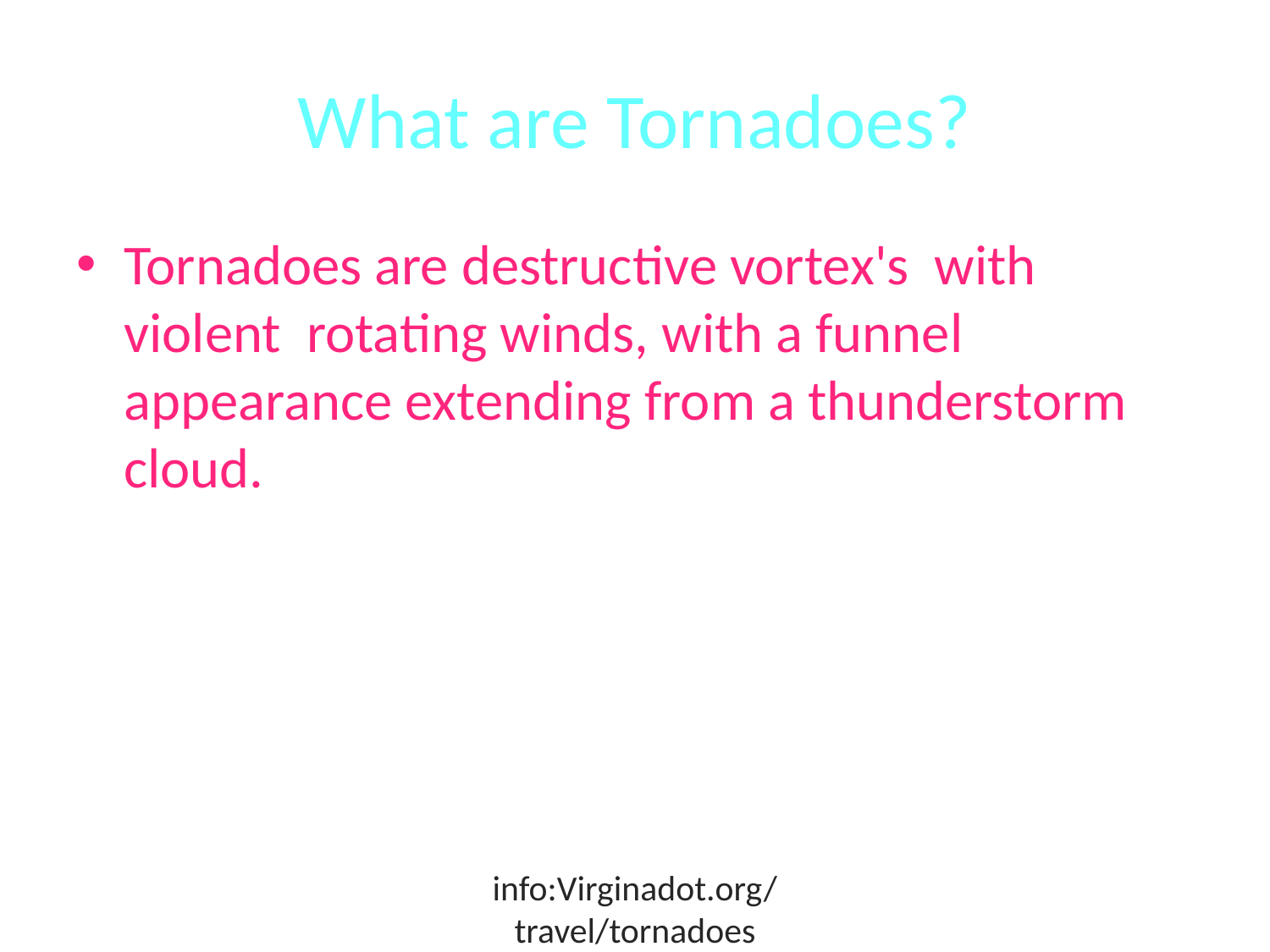

# What are Tornadoes?
Tornadoes are destructive vortex's  with violent  rotating winds, with a funnel appearance extending from a thunderstorm cloud.

info:Virginadot.org/travel/tornadoes